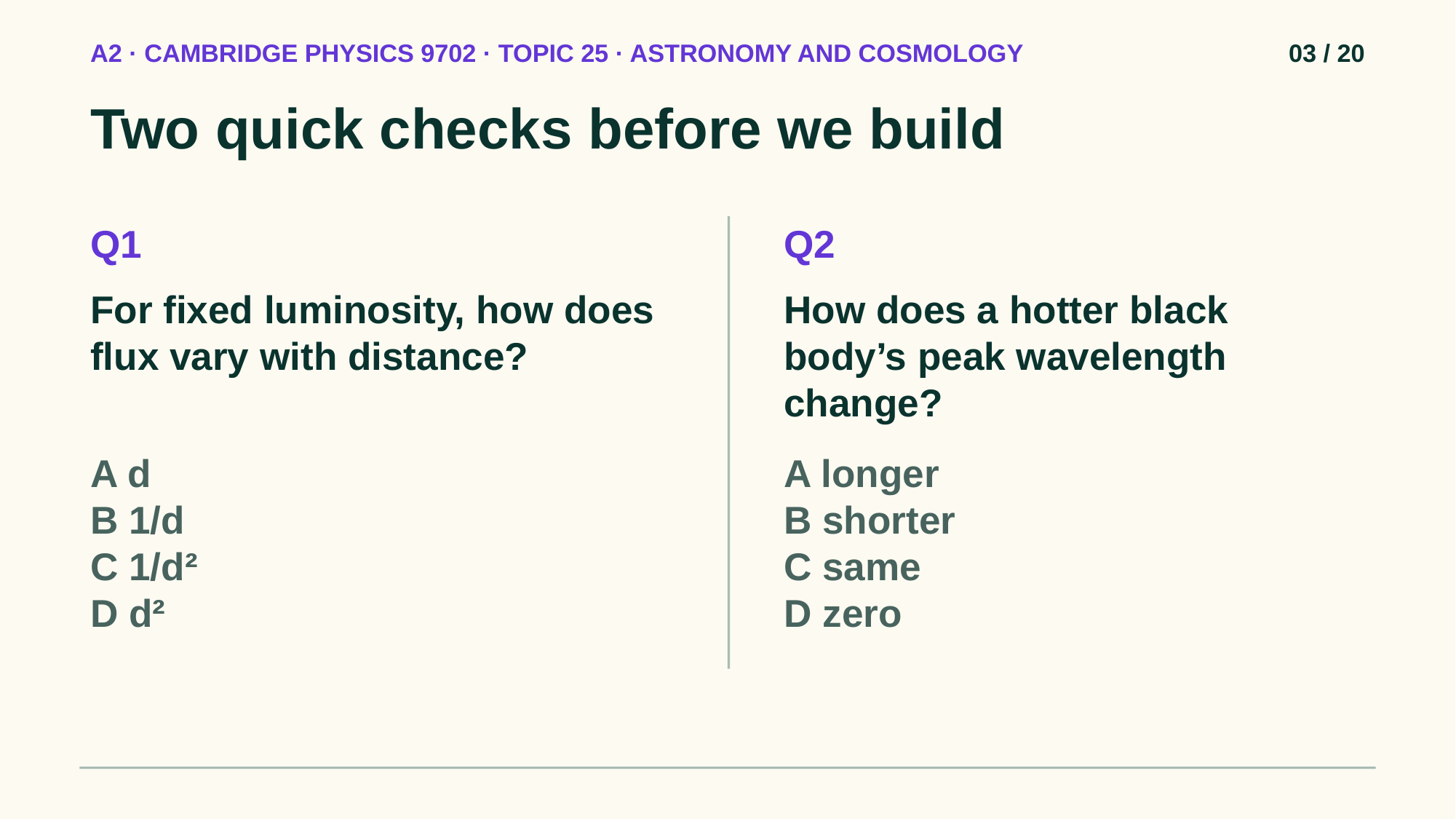

A2 · CAMBRIDGE PHYSICS 9702 · TOPIC 25 · ASTRONOMY AND COSMOLOGY
03 / 20
Two quick checks before we build
Q1
Q2

For fixed luminosity, how does flux vary with distance?
How does a hotter black body’s peak wavelength change?
A d
B 1/d
C 1/d²
D d²
A longer
B shorter
C same
D zero